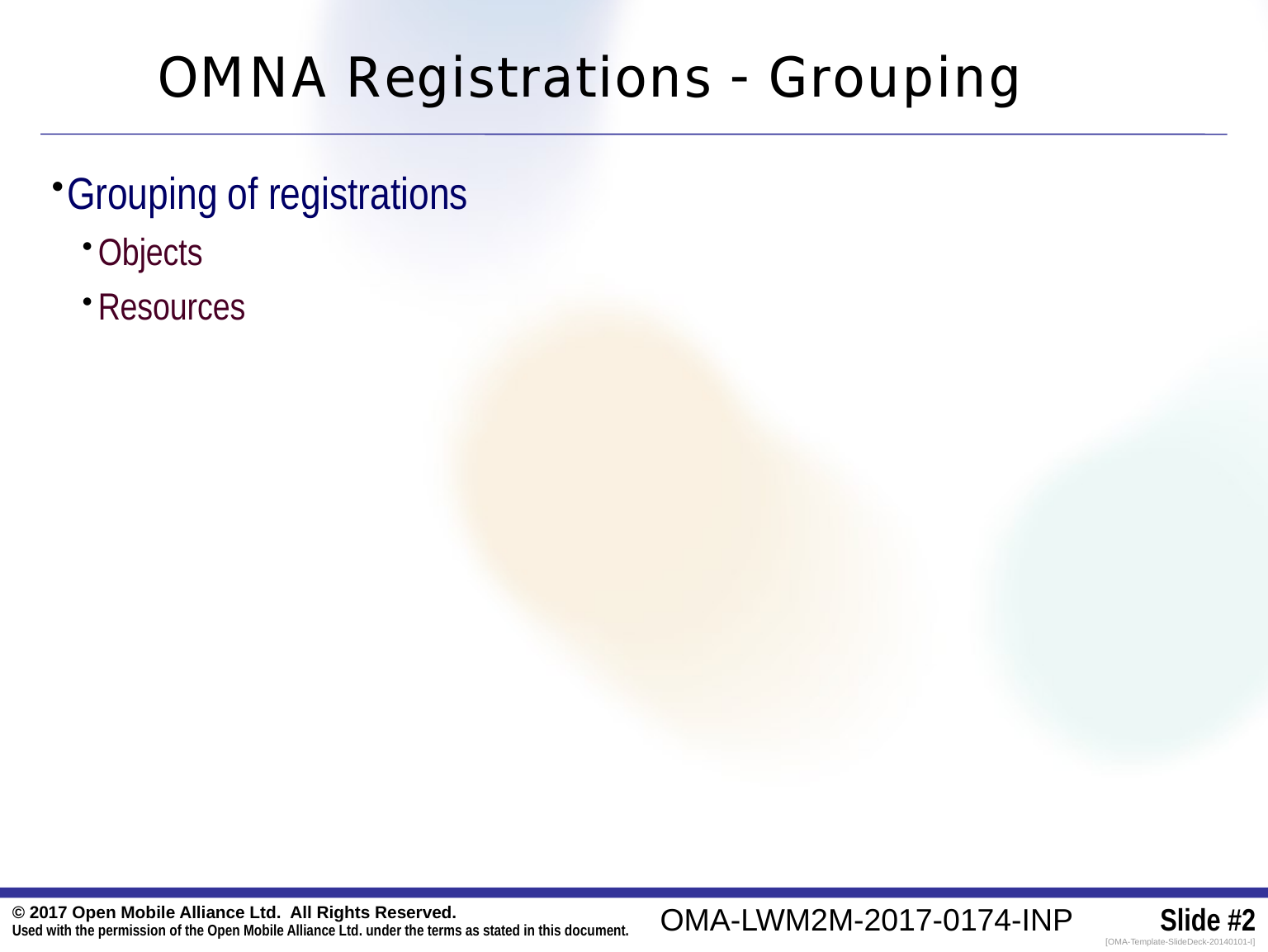

OMNA Registrations - Grouping
Grouping of registrations
Objects
Resources